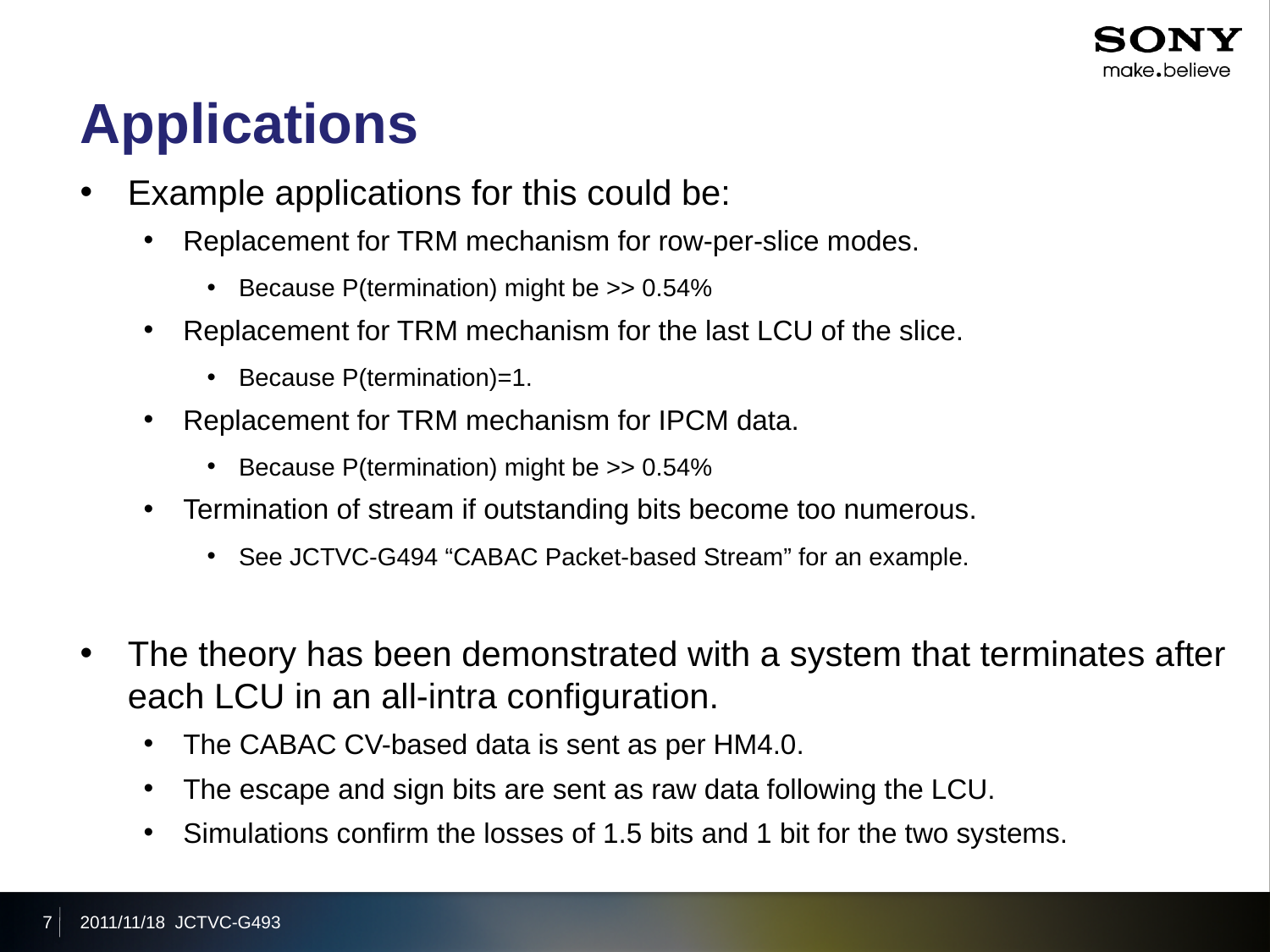

# Applications
Example applications for this could be:
Replacement for TRM mechanism for row-per-slice modes.
Because P(termination) might be >> 0.54%
Replacement for TRM mechanism for the last LCU of the slice.
Because P(termination)=1.
Replacement for TRM mechanism for IPCM data.
Because P(termination) might be >> 0.54%
Termination of stream if outstanding bits become too numerous.
See JCTVC-G494 “CABAC Packet-based Stream” for an example.

The theory has been demonstrated with a system that terminates after each LCU in an all-intra configuration.
The CABAC CV-based data is sent as per HM4.0.
The escape and sign bits are sent as raw data following the LCU.
Simulations confirm the losses of 1.5 bits and 1 bit for the two systems.
7
2011/11/18
JCTVC-G493